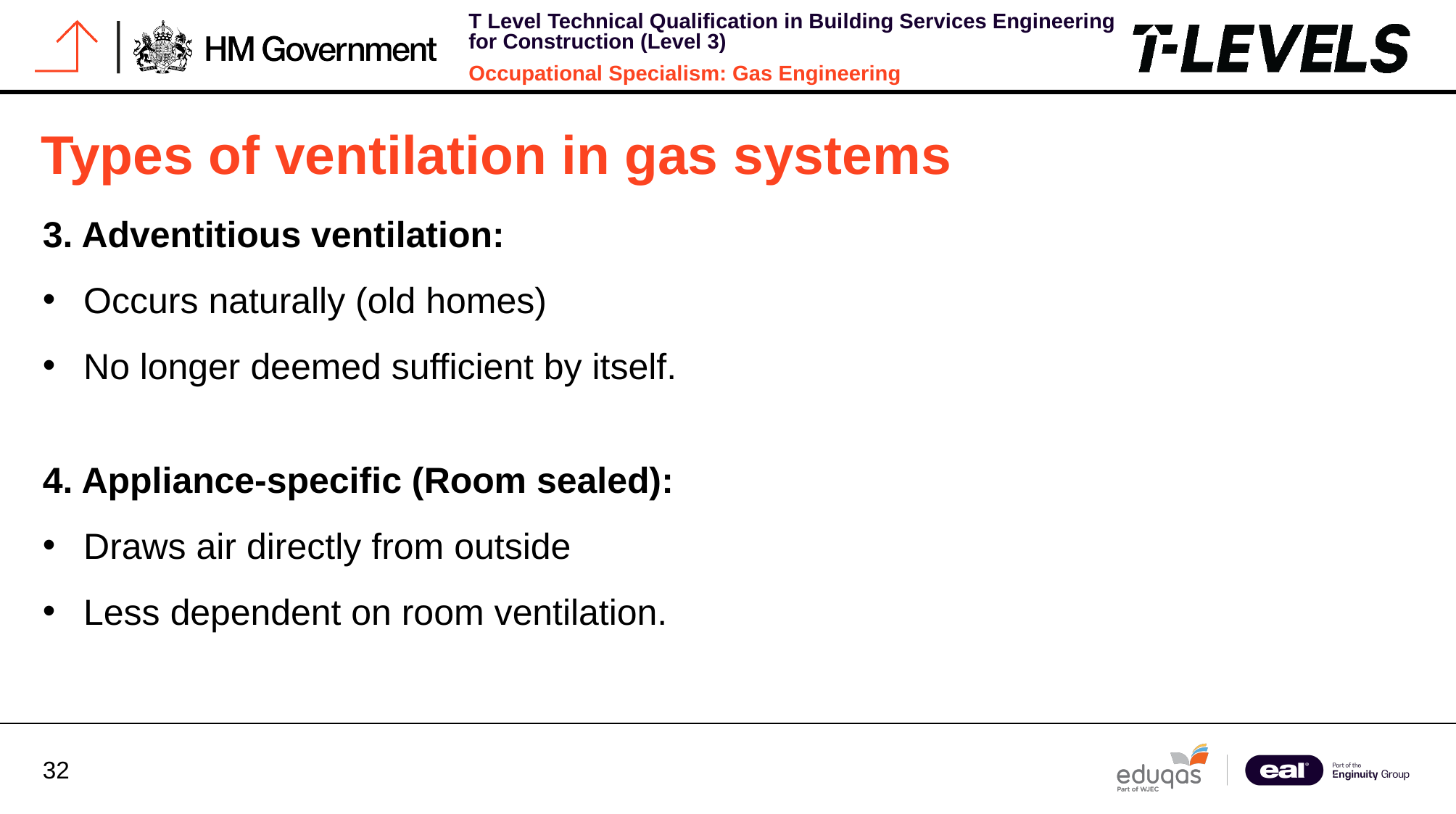

# Types of ventilation in gas systems
3. Adventitious ventilation:
Occurs naturally (old homes)
No longer deemed sufficient by itself.
4. Appliance-specific (Room sealed):
Draws air directly from outside
Less dependent on room ventilation.